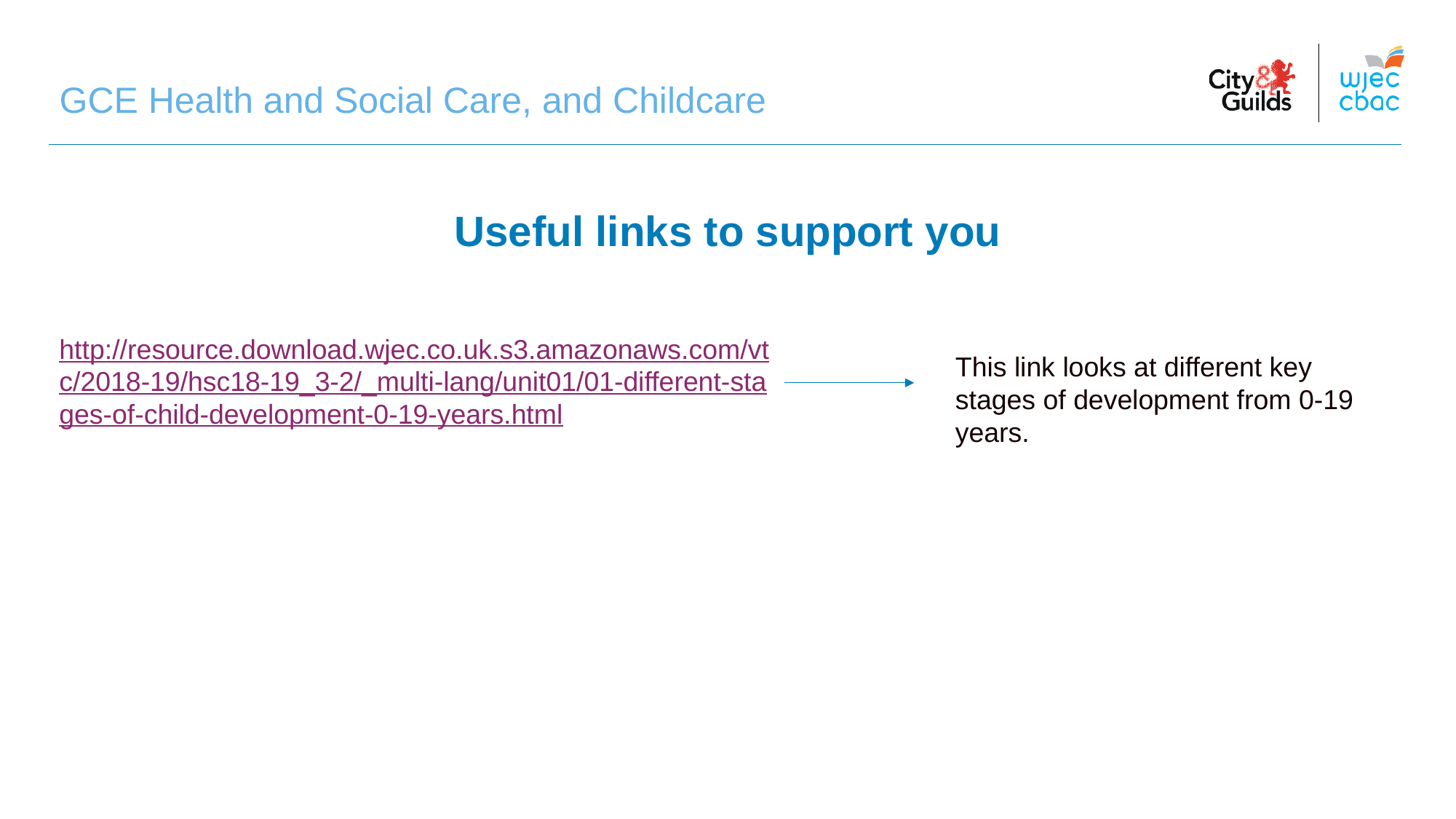

GCE Health and Social Care, and Childcare
# Useful links to support you
http://resource.download.wjec.co.uk.s3.amazonaws.com/vtc/2018-19/hsc18-19_3-2/_multi-lang/unit01/01-different-stages-of-child-development-0-19-years.html
This link looks at different key stages of development from 0-19 years.